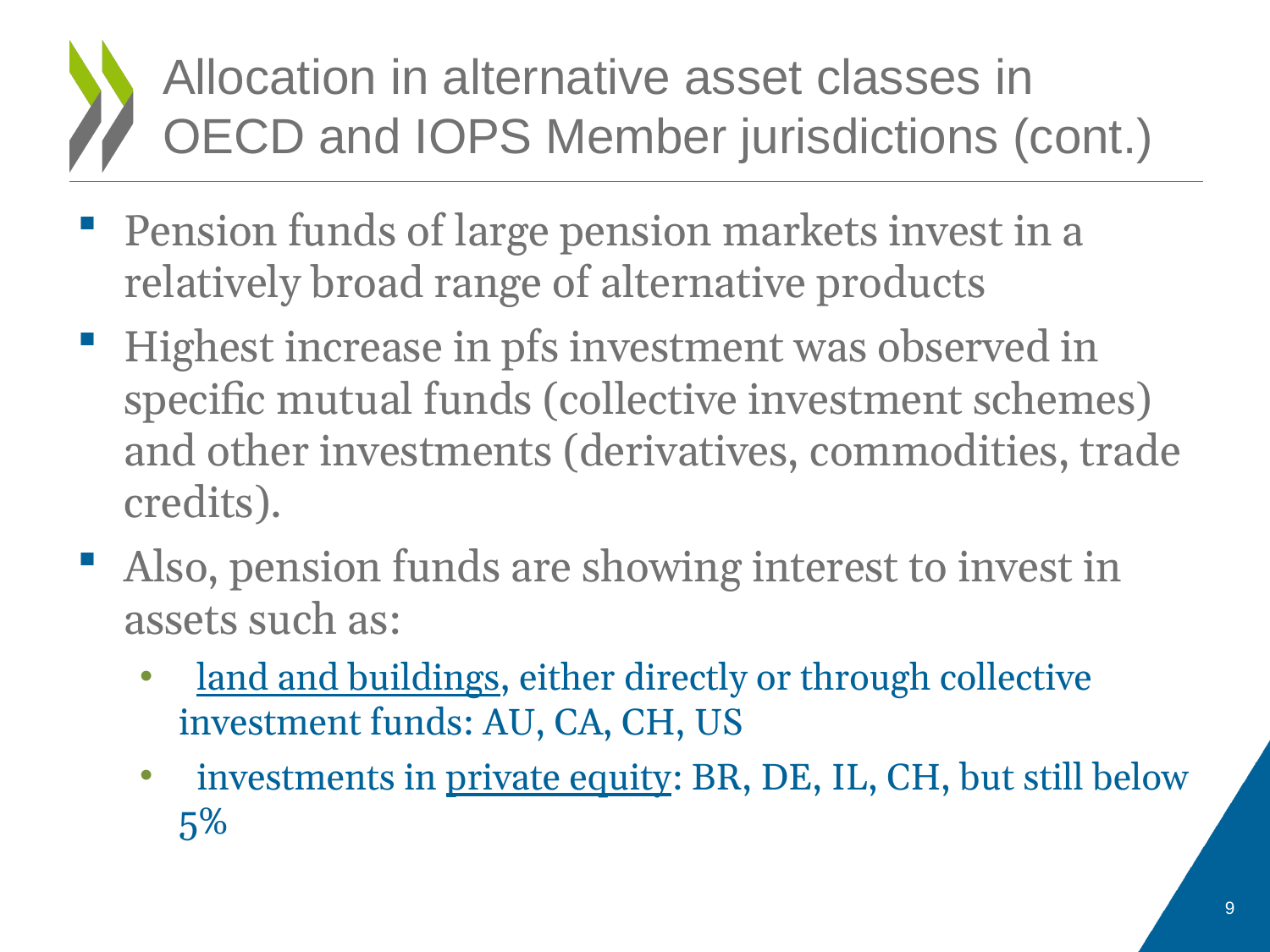

# Allocation in alternative asset classes in OECD and IOPS Member jurisdictions (cont.)
Pension funds of large pension markets invest in a relatively broad range of alternative products
Highest increase in pfs investment was observed in specific mutual funds (collective investment schemes) and other investments (derivatives, commodities, trade credits).
Also, pension funds are showing interest to invest in assets such as:
  land and buildings, either directly or through collective investment funds: AU, CA, CH, US
  investments in private equity: BR, DE, IL, CH, but still below 5%

9